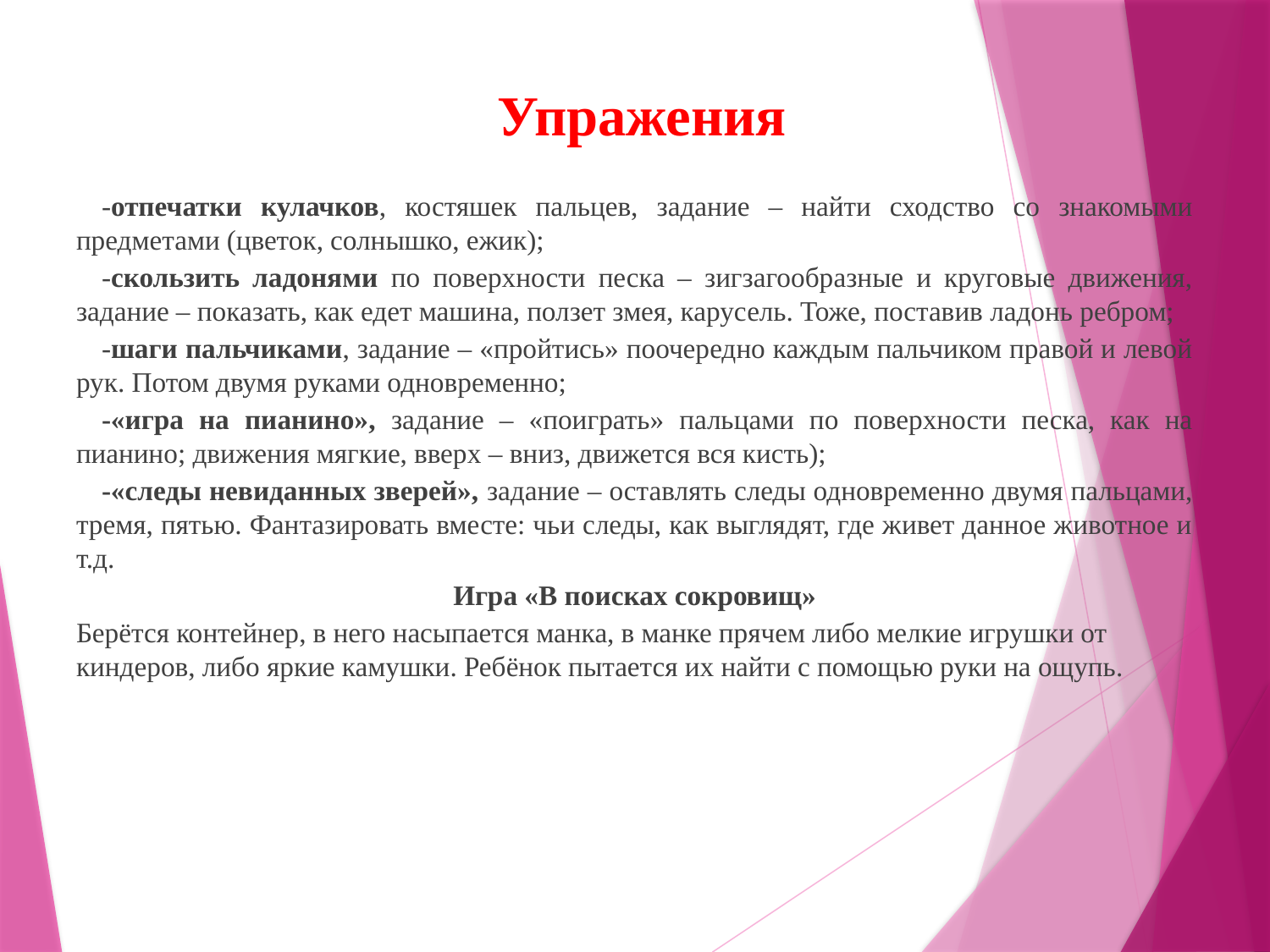

Упражения

	-отпечатки кулачков, костяшек пальцев, задание – найти сходство со знакомыми предметами (цветок, солнышко, ежик);
	-скользить ладонями по поверхности песка – зигзагообразные и круговые движения, задание – показать, как едет машина, ползет змея, карусель. Тоже, поставив ладонь ребром;
	-шаги пальчиками, задание – «пройтись» поочередно каждым пальчиком правой и левой рук. Потом двумя руками одновременно;
	-«игра на пианино», задание – «поиграть» пальцами по поверхности песка, как на пианино; движения мягкие, вверх – вниз, движется вся кисть);
	-«следы невиданных зверей», задание – оставлять следы одновременно двумя пальцами, тремя, пятью. Фантазировать вместе: чьи следы, как выглядят, где живет данное животное и т.д.
Игра «В поисках сокровищ»
Берётся контейнер, в него насыпается манка, в манке прячем либо мелкие игрушки от киндеров, либо яркие камушки. Ребёнок пытается их найти с помощью руки на ощупь.